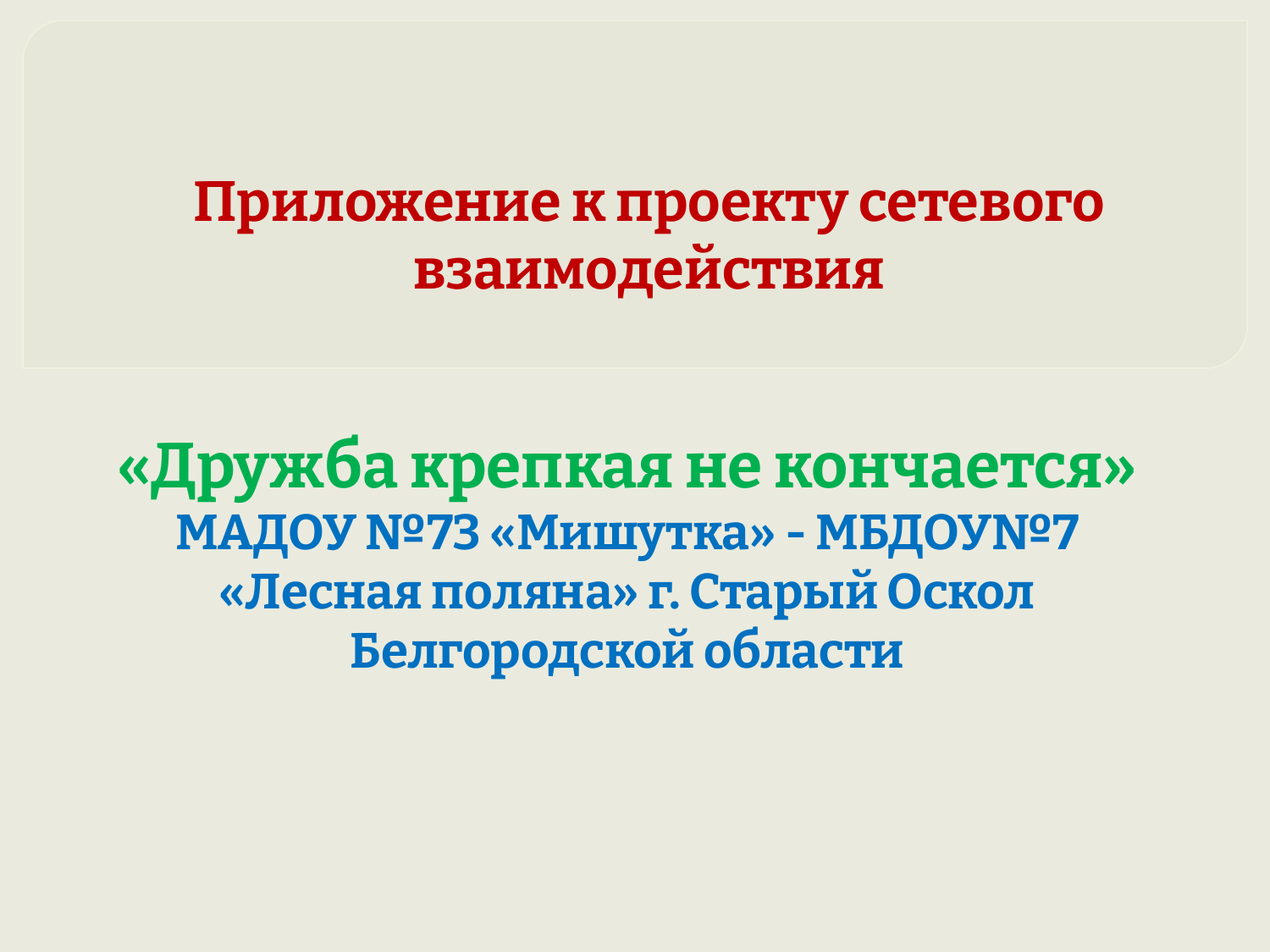

# «Дружба крепкая не кончается» МАДОУ №73 «Мишутка» - МБДОУ№7 «Лесная поляна» г. Старый Оскол Белгородской области
Приложение к проекту сетевого взаимодействия